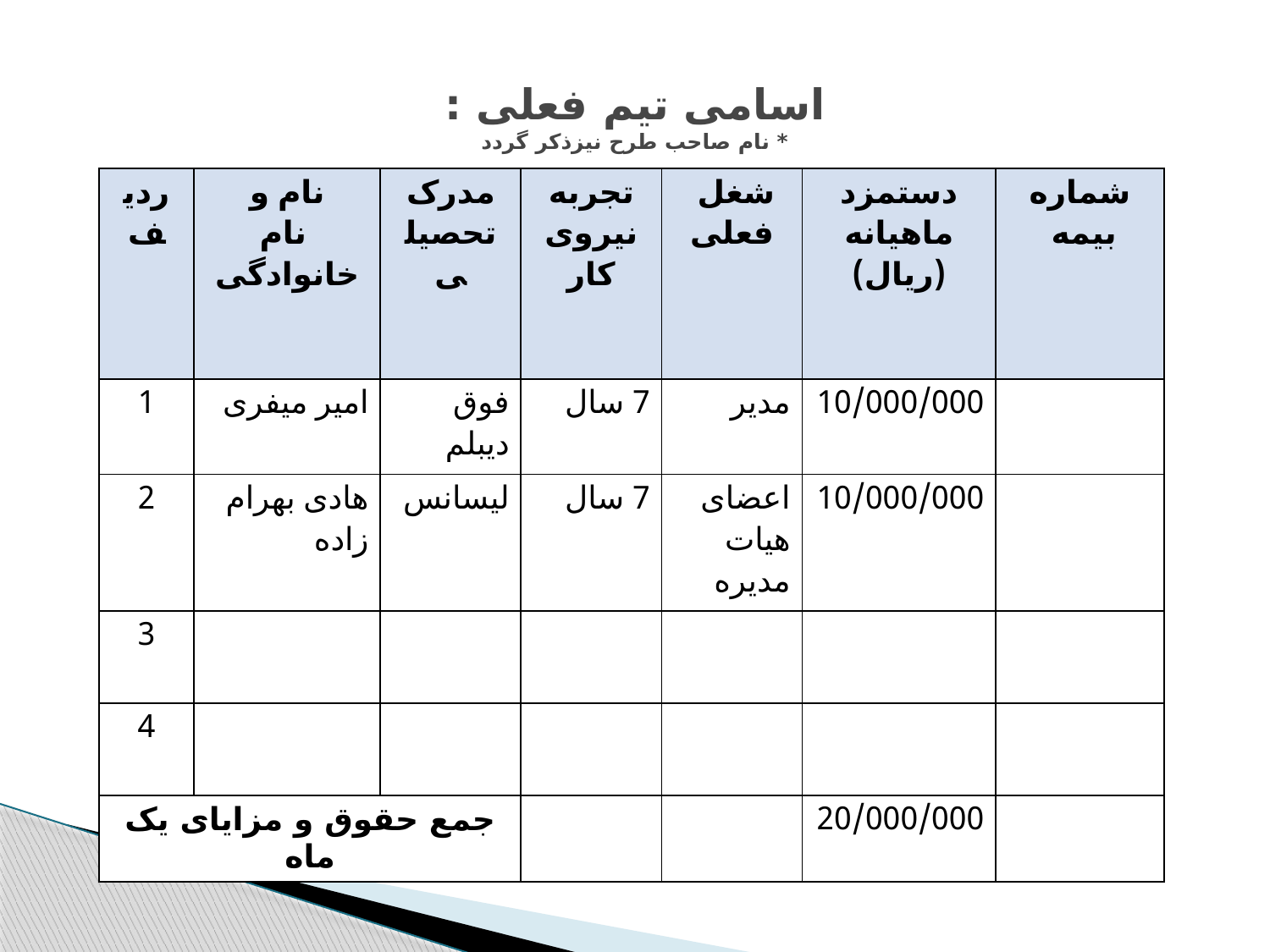

# اسامی تیم فعلی : * نام صاحب طرح نیزذکر گردد
| ردیف | نام و نام خانوادگی | مدرک تحصیلی | تجربه نیروی کار | شغل فعلی | دستمزد ماهیانه (ریال) | شماره بیمه |
| --- | --- | --- | --- | --- | --- | --- |
| 1 | امیر میفری | فوق دیبلم | 7 سال | مدیر | 10/000/000 |  |
| 2 | هادی بهرام زاده | لیسانس | 7 سال | اعضای هیات مدیره | 10/000/000 |  |
| 3 |  |  |  |  |  |  |
| 4 |  |  |  |  |  |  |
| جمع حقوق و مزایای یک ماه |  |  |  |  | 20/000/000 |  |